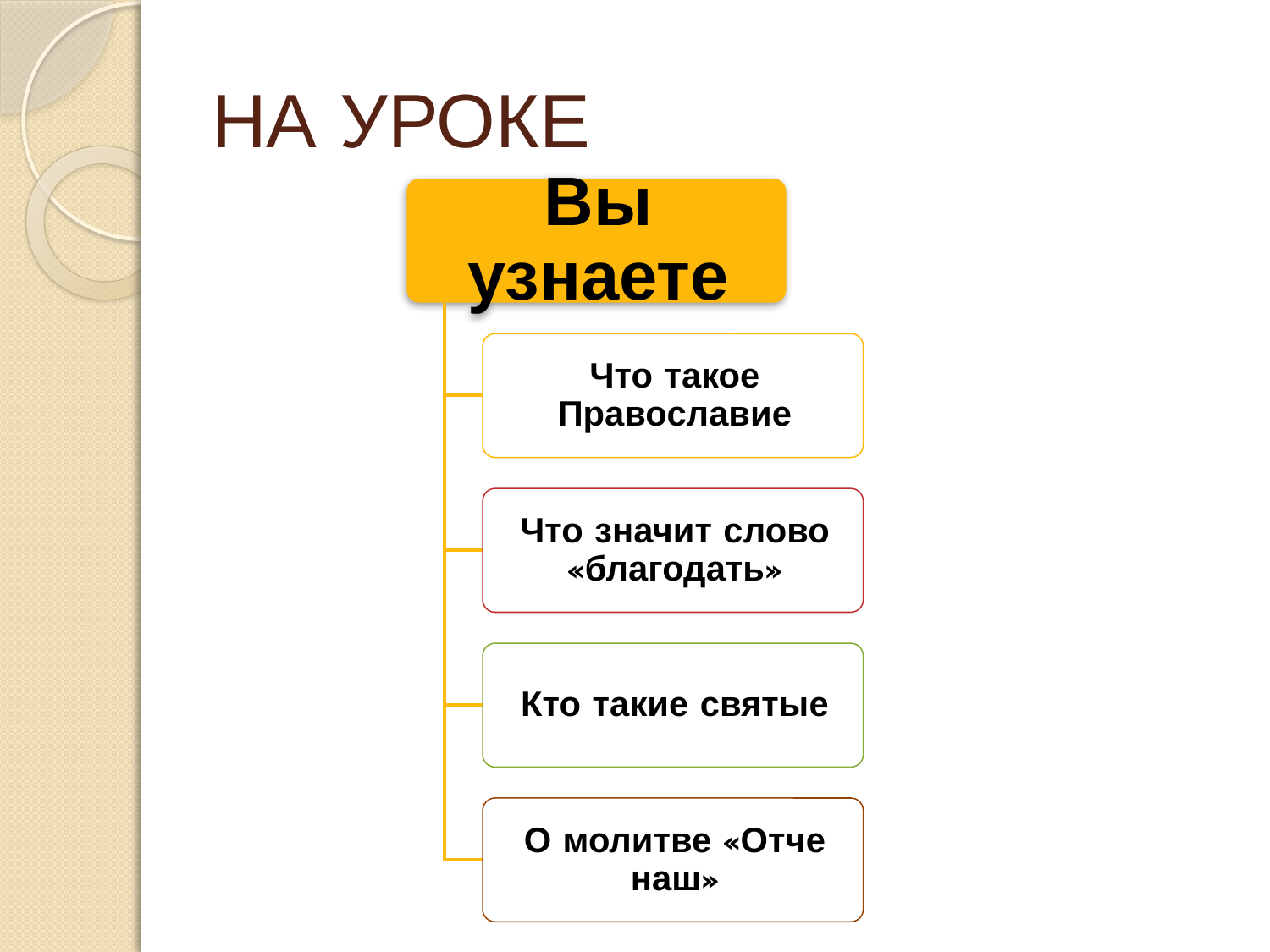

# НА УРОКЕ
Вы узнаете
Что такое Православие
Что значит слово «благодать»
Кто такие святые
О молитве «Отче наш»